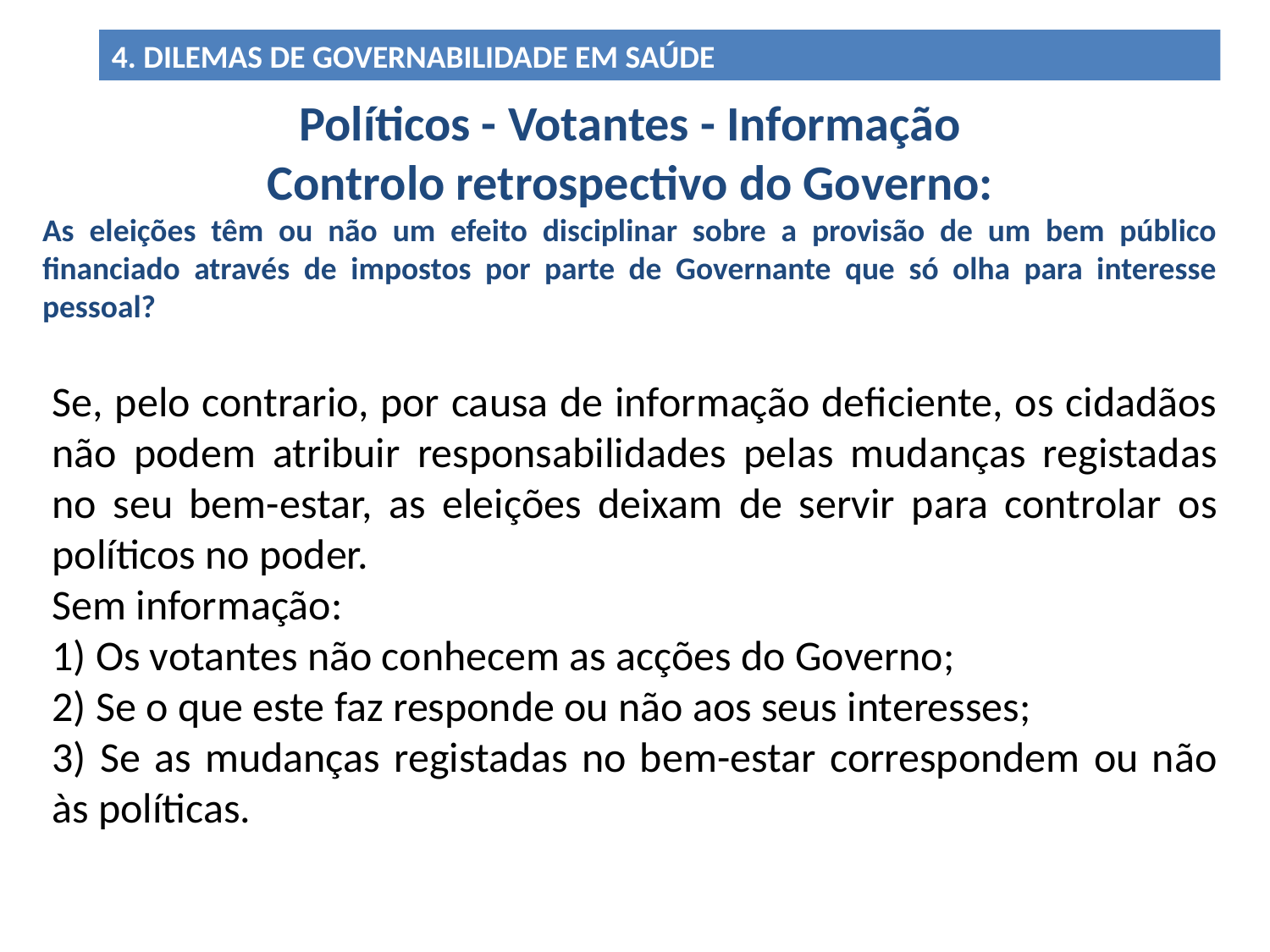

4. DILEMAS DE GOVERNABILIDADE EM SAÚDE

Políticos - Votantes - Informação
Controlo retrospectivo do Governo:
As eleições têm ou não um efeito disciplinar sobre a provisão de um bem público financiado através de impostos por parte de Governante que só olha para interesse pessoal?

Se, pelo contrario, por causa de informação deficiente, os cidadãos não podem atribuir responsabilidades pelas mudanças registadas no seu bem-estar, as eleições deixam de servir para controlar os políticos no poder.
Sem informação:
1) Os votantes não conhecem as acções do Governo;
2) Se o que este faz responde ou não aos seus interesses;
3) Se as mudanças registadas no bem-estar correspondem ou não às políticas.